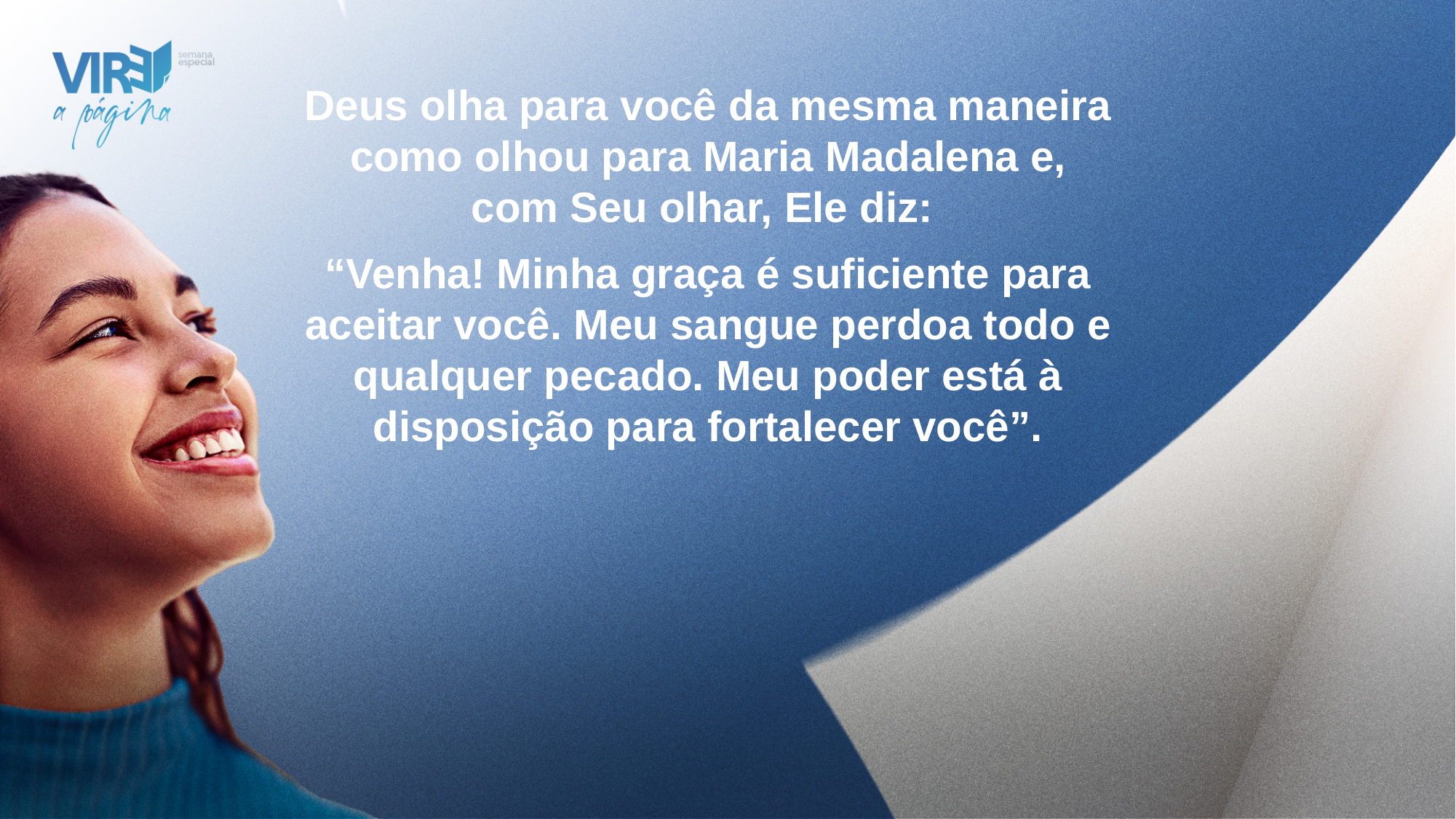

Deus olha para você da mesma maneira como olhou para Maria Madalena e, com Seu olhar, Ele diz:
“Venha! Minha graça é suficiente para aceitar você. Meu sangue perdoa todo e qualquer pecado. Meu poder está à disposição para fortalecer você”.